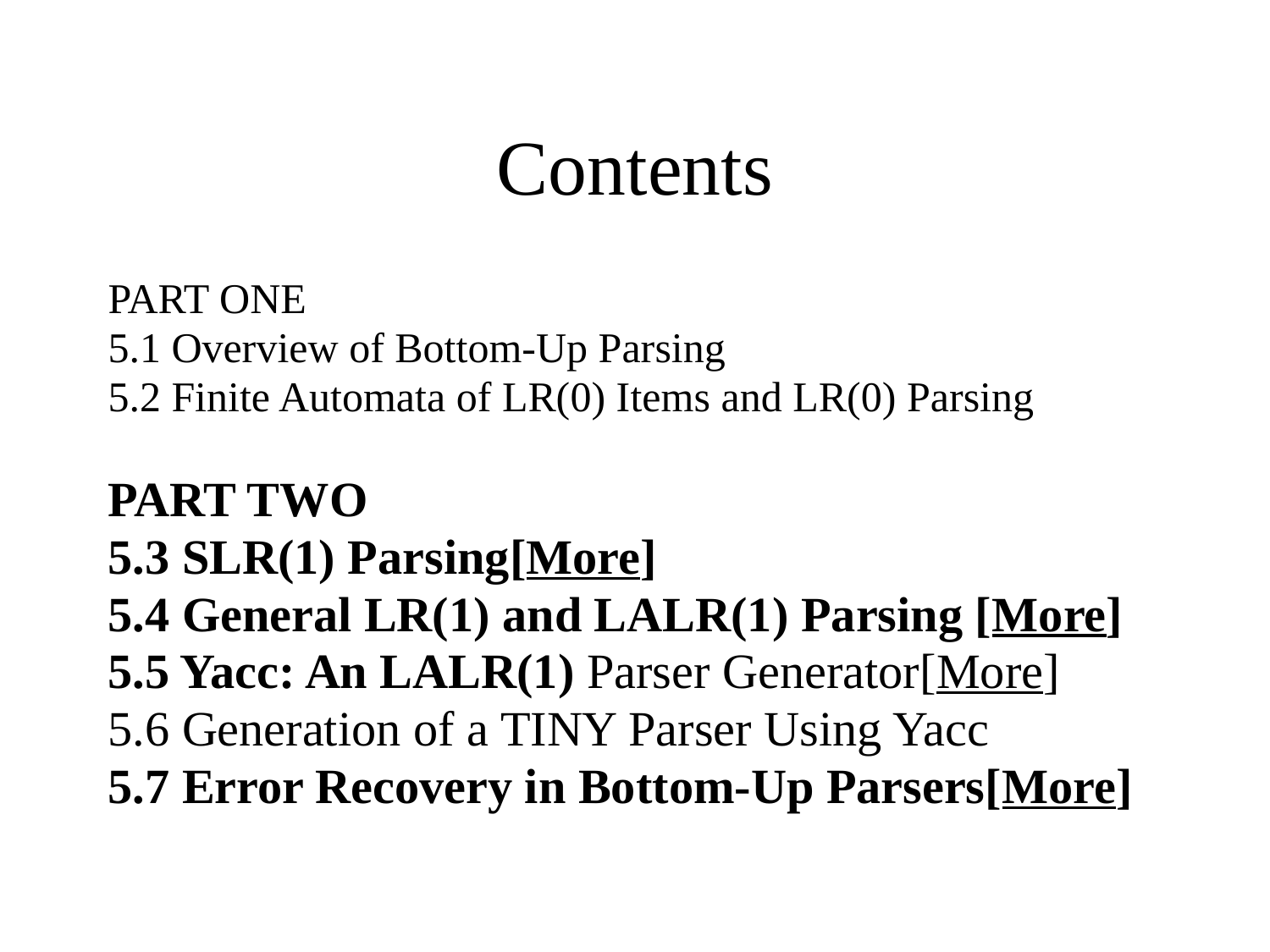

# Contents
PART ONE
5.1 Overview of Bottom-Up Parsing
5.2 Finite Automata of LR(0) Items and LR(0) Parsing

PART TWO
5.3 SLR(1) Parsing[More]
5.4 General LR(1) and LALR(1) Parsing [More]
5.5 Yacc: An LALR(1) Parser Generator[More]
5.6 Generation of a TINY Parser Using Yacc
5.7 Error Recovery in Bottom-Up Parsers[More]